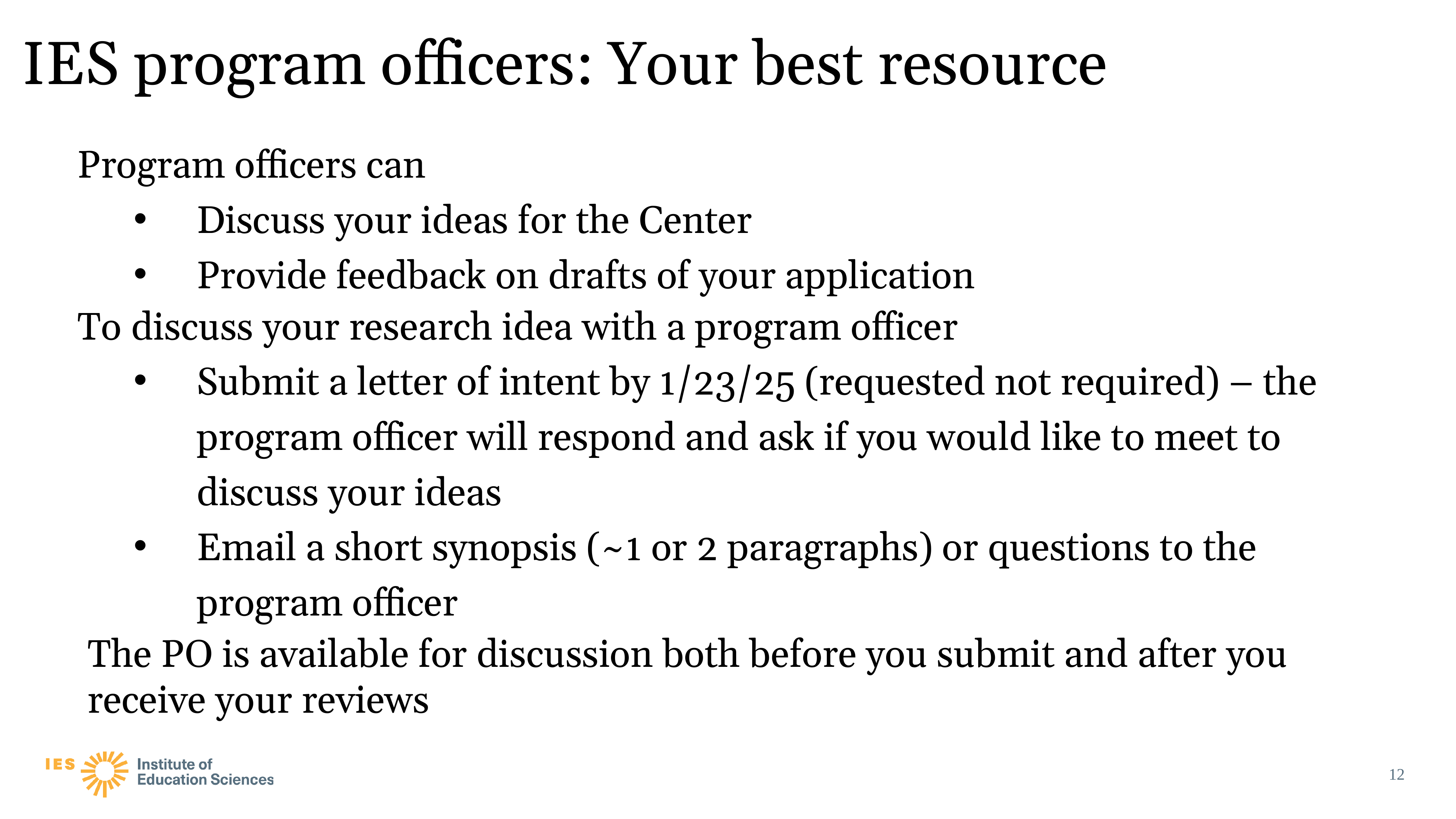

# IES program officers: Your best resource
Program officers can
Discuss your ideas for the Center
Provide feedback on drafts of your application
To discuss your research idea with a program officer
Submit a letter of intent by 1/23/25 (requested not required) – the program officer will respond and ask if you would like to meet to discuss your ideas
Email a short synopsis (~1 or 2 paragraphs) or questions to the program officer
The PO is available for discussion both before you submit and after you receive your reviews

12